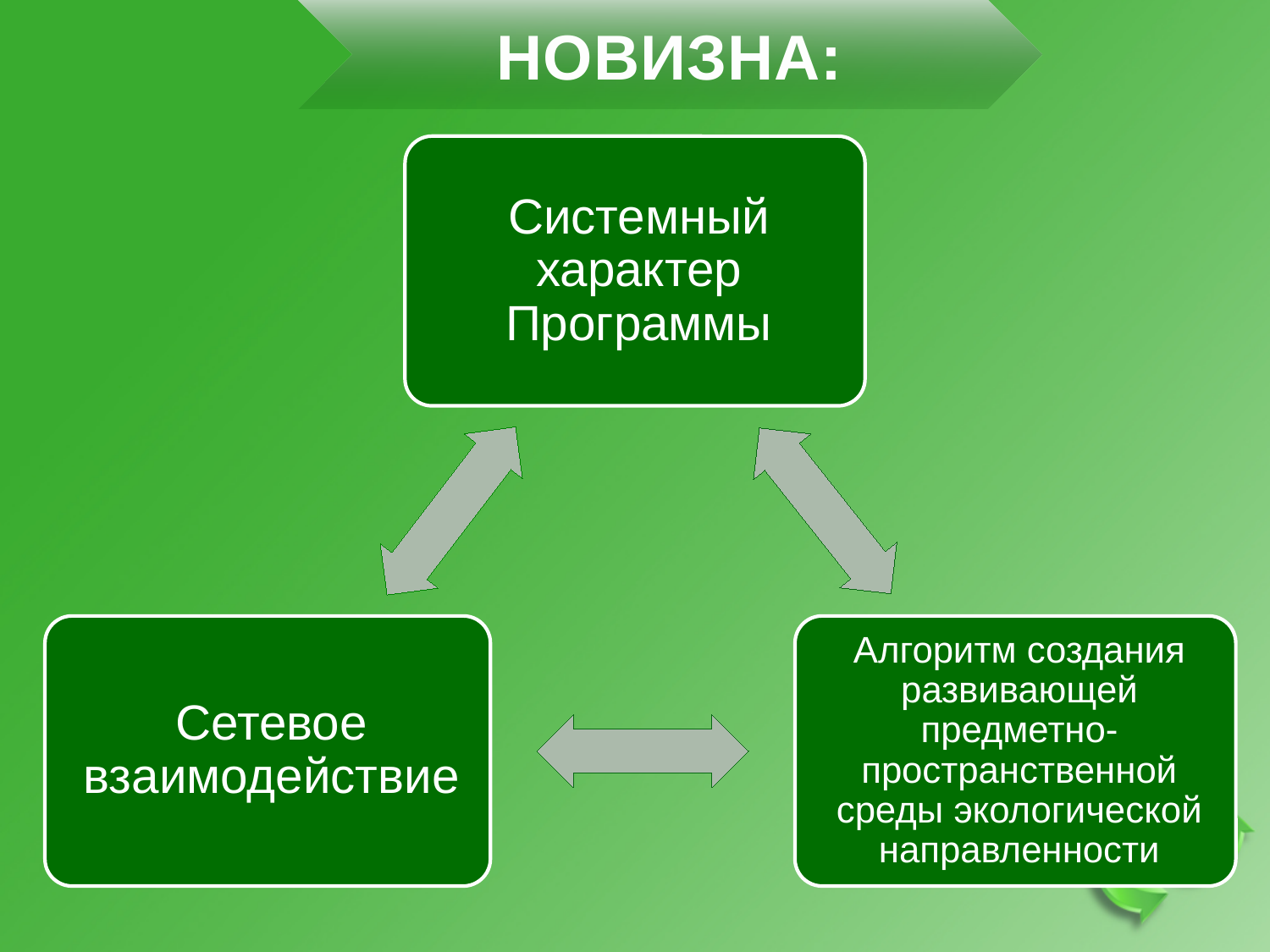

НОВИЗНА:
Системный характер Программы

Алгоритм создания развивающей предметно-пространственной среды экологической направленности

Сетевое взаимодействие